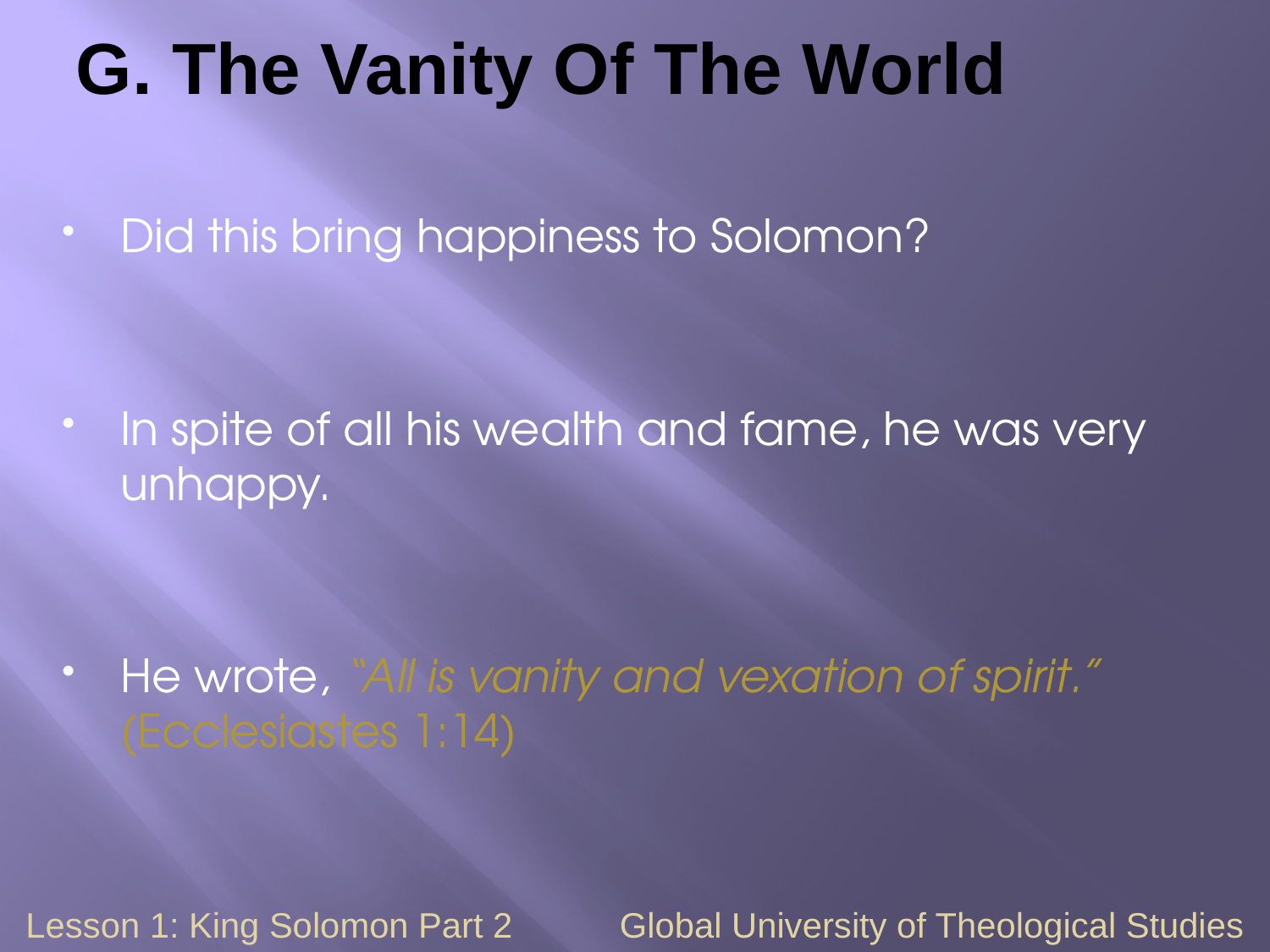

# G. The Vanity Of The World
Did this bring happiness to Solomon?

In spite of all his wealth and fame, he was very unhappy.

He wrote, “All is vanity and vexation of spirit.” (Ecclesiastes 1:14)
Lesson 1: King Solomon Part 2           Global University of Theological Studies